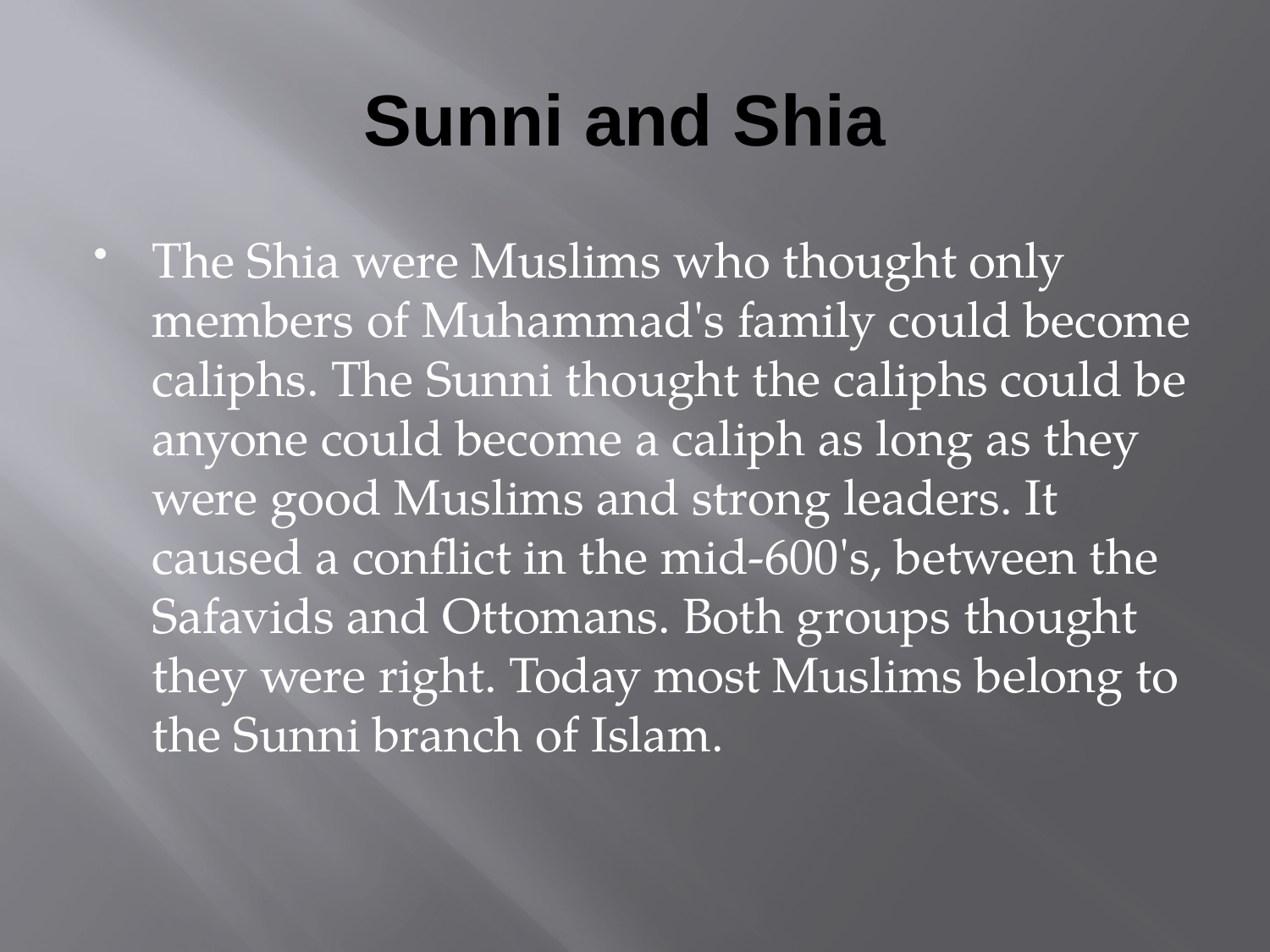

# Sunni and Shia
The Shia were Muslims who thought only members of Muhammad's family could become caliphs. The Sunni thought the caliphs could be anyone could become a caliph as long as they were good Muslims and strong leaders. It caused a conflict in the mid-600's, between the Safavids and Ottomans. Both groups thought they were right. Today most Muslims belong to the Sunni branch of Islam.